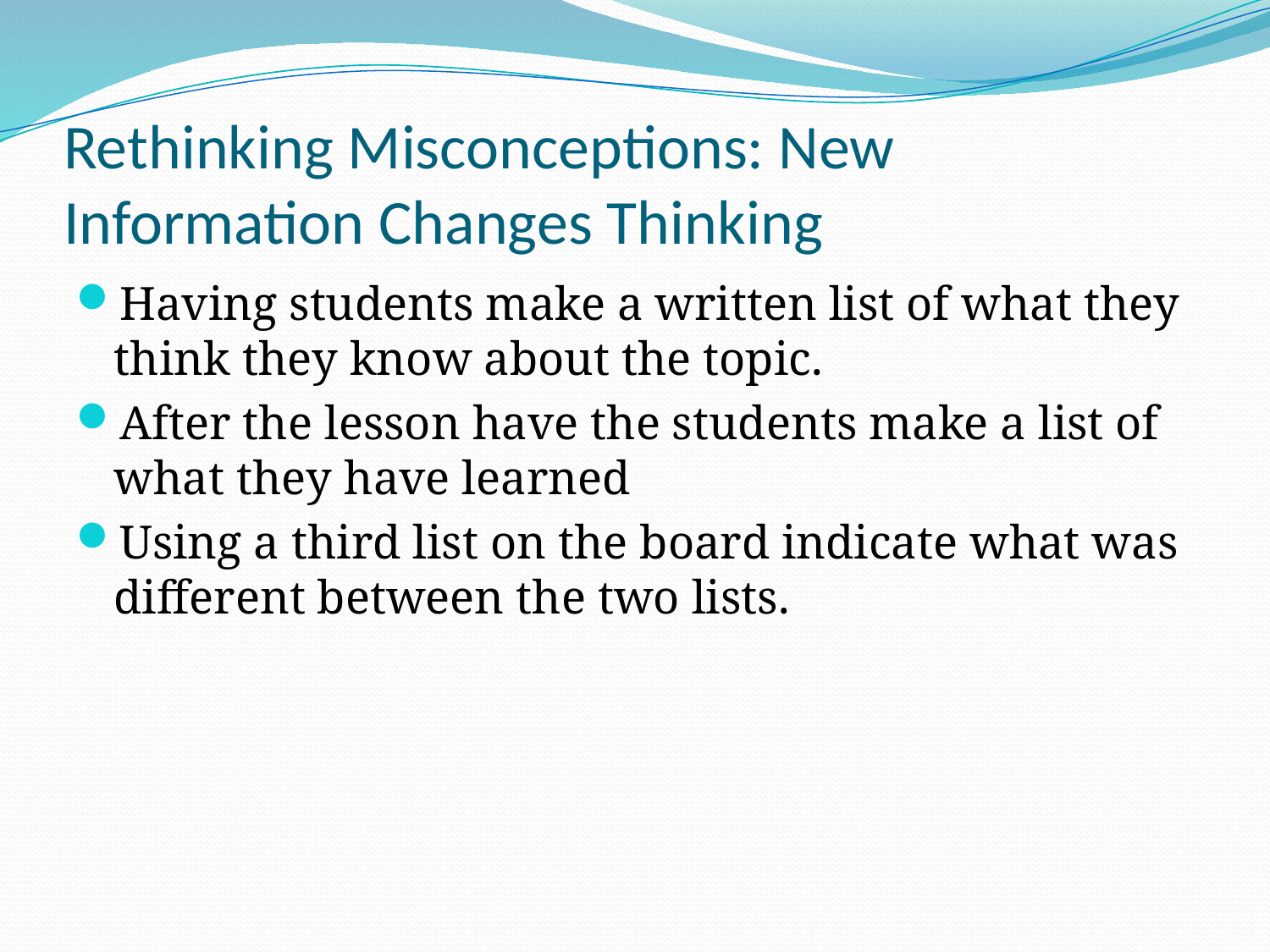

# Rethinking Misconceptions: New Information Changes Thinking
Having students make a written list of what they think they know about the topic.
After the lesson have the students make a list of what they have learned
Using a third list on the board indicate what was different between the two lists.